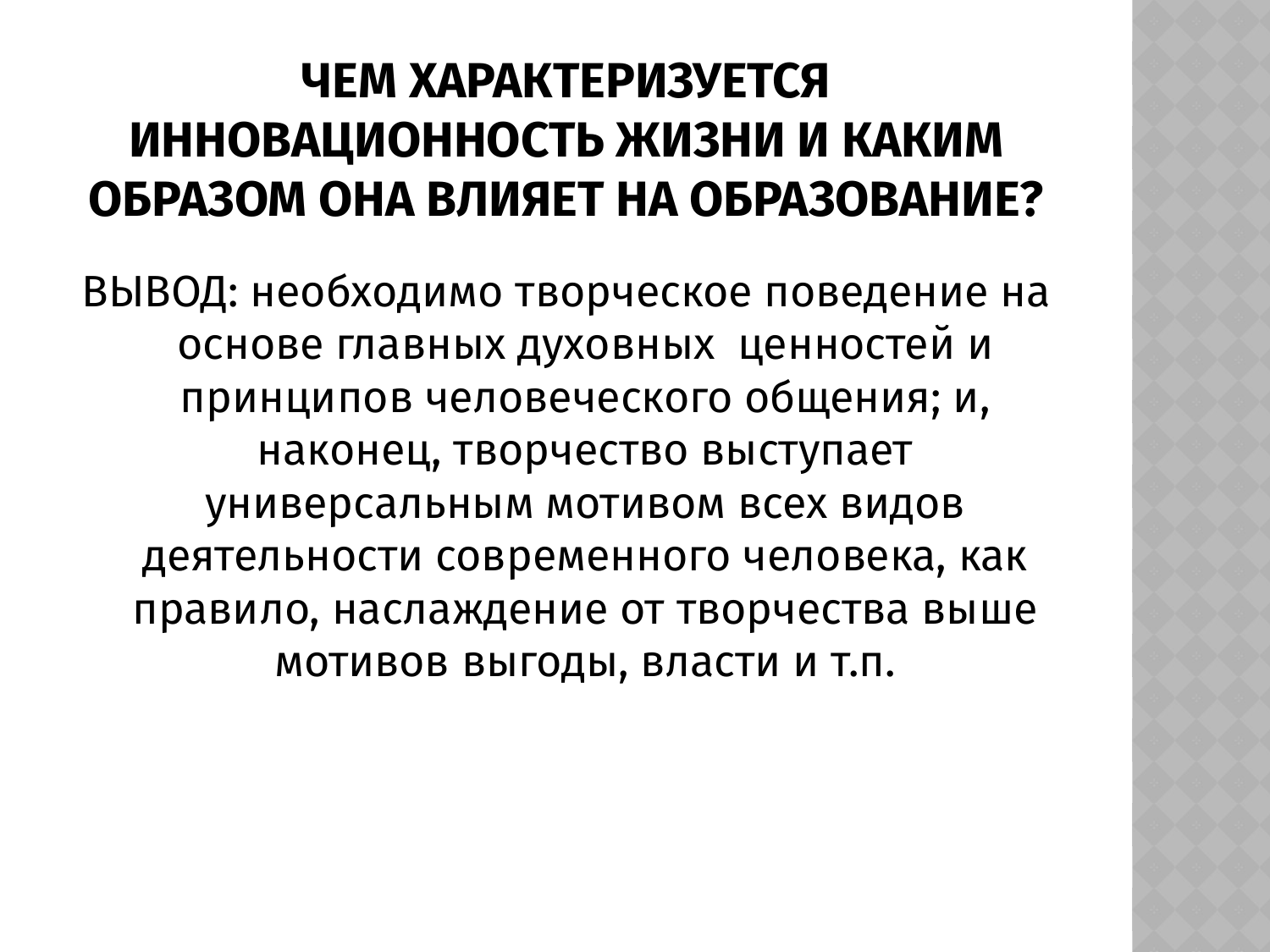

# Чем характеризуется инновационность жизни и каким образом она влияет на образование?
ВЫВОД: необходимо творческое поведение на основе главных духовных  ценностей и принципов человеческого общения; и, наконец, творчество выступает универсальным мотивом всех видов деятельности современного человека, как правило, наслаждение от творчества выше мотивов выгоды, власти и т.п.
20